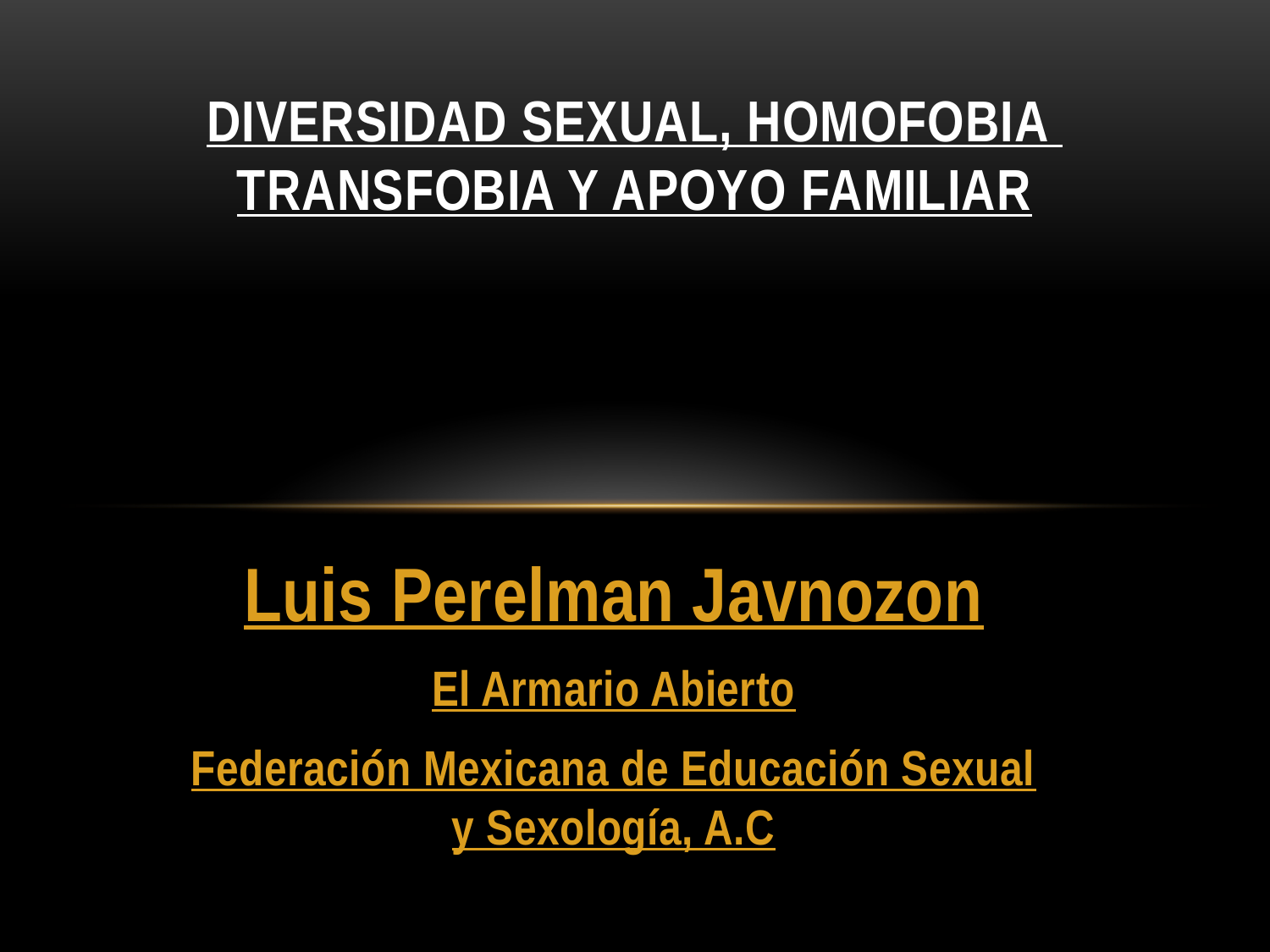

# DIVERSIDAD SEXUAL, HOMOFOBIA  transfobia Y APOYO FAMILIAR
Luis Perelman Javnozon
El Armario Abierto
Federación Mexicana de Educación Sexual y Sexología, A.C